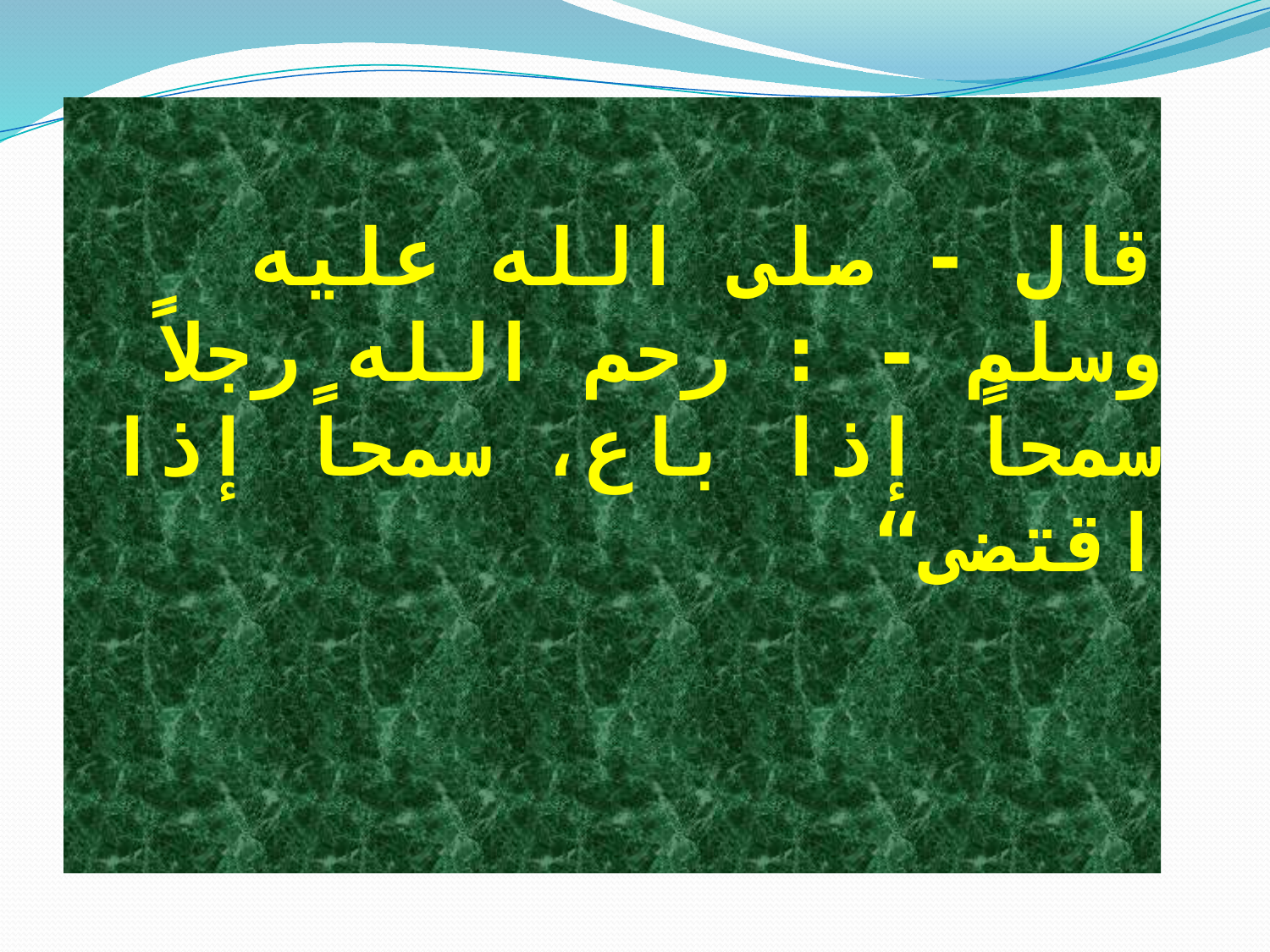

# قال - صلى الله عليه وسلم - : رحم الله رجلاً سمحاً إذا باع، سمحاً إذا اقتضى“